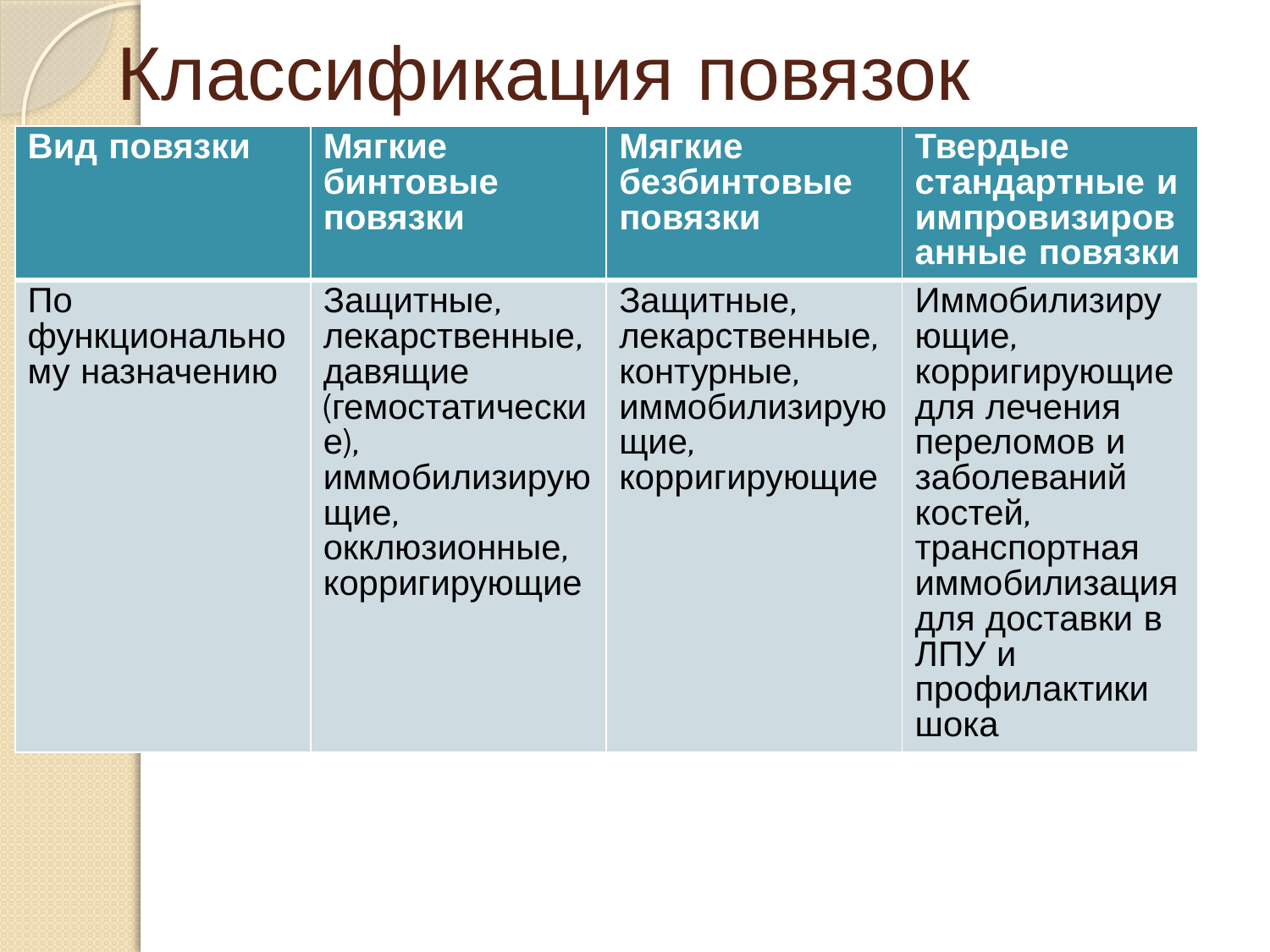

# Классификация повязок
| Вид повязки | Мягкие бинтовые повязки | Мягкие безбинтовые повязки | Твердые стандартные и импровизированные повязки |
| --- | --- | --- | --- |
| По функциональному назначению | Защитные, лекарственные, давящие (гемостатические), иммобилизирующие, окклюзионные, корригирующие | Защитные, лекарственные, контурные, иммобилизирующие, корригирующие | Иммобилизирующие, корригирующие для лечения переломов и заболеваний костей, транспортная иммобилизация для доставки в ЛПУ и профилактики шока |